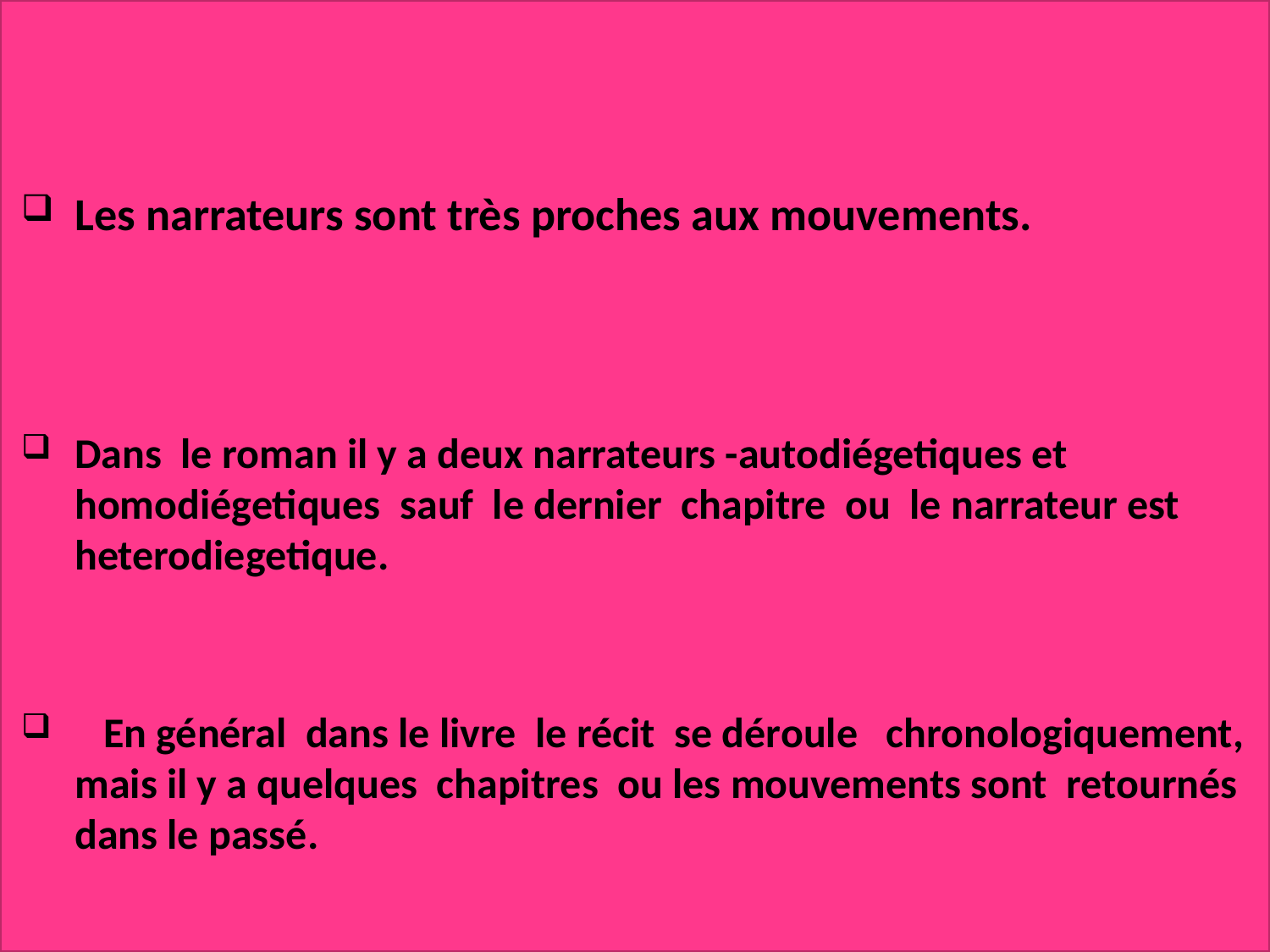

Les narrateurs sont très proches aux mouvements.

Dans  le roman il y a deux narrateurs -autodiégetiques et homodiégetiques  sauf  le dernier  chapitre  ou  le narrateur est  heterodiegetique.

   En général  dans le livre  le récit  se déroule   chronologiquement, mais il y a quelques  chapitres  ou les mouvements sont  retournés  dans le passé.

#